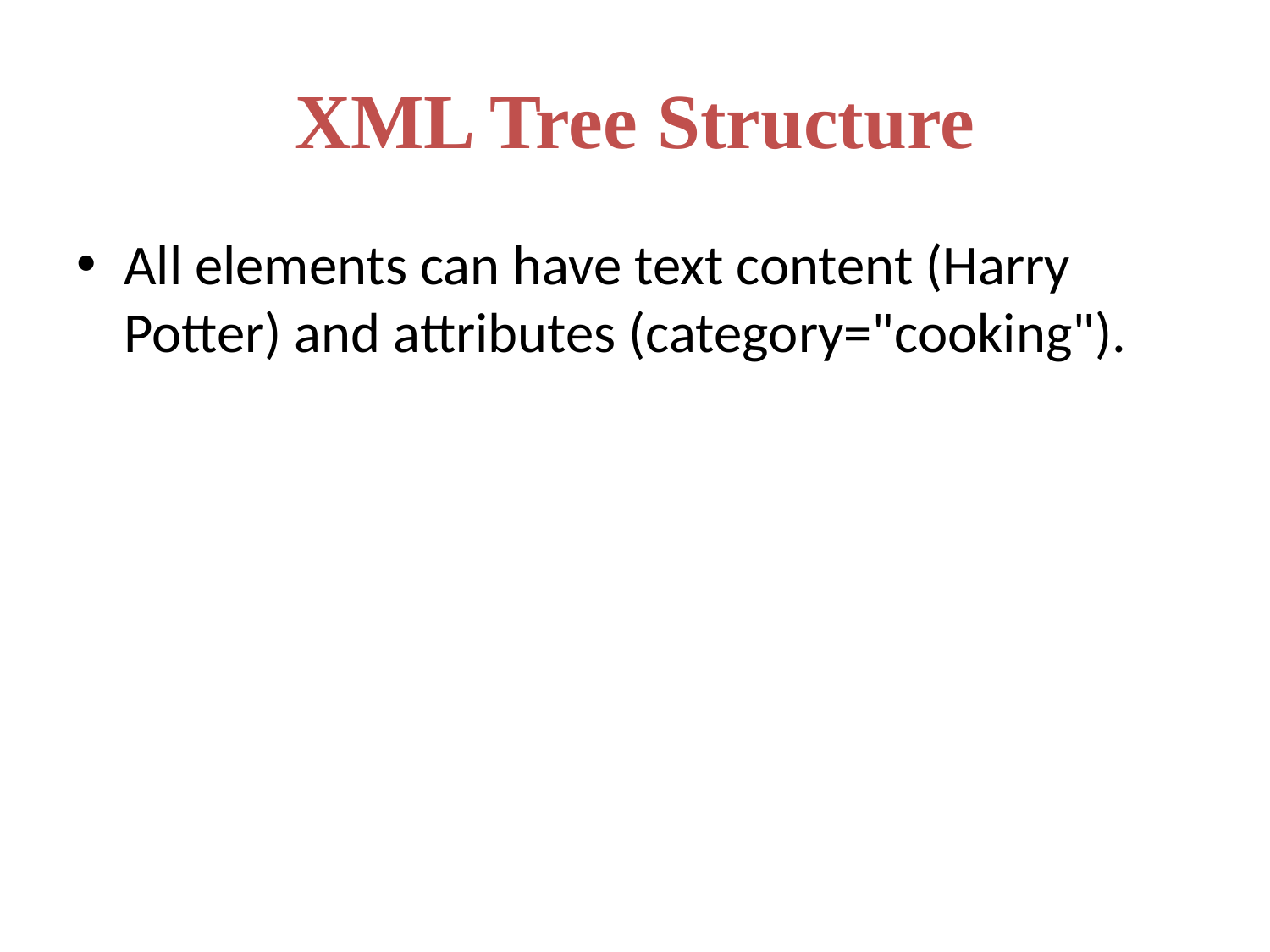

# XML Tree Structure
All elements can have text content (Harry Potter) and attributes (category="cooking").